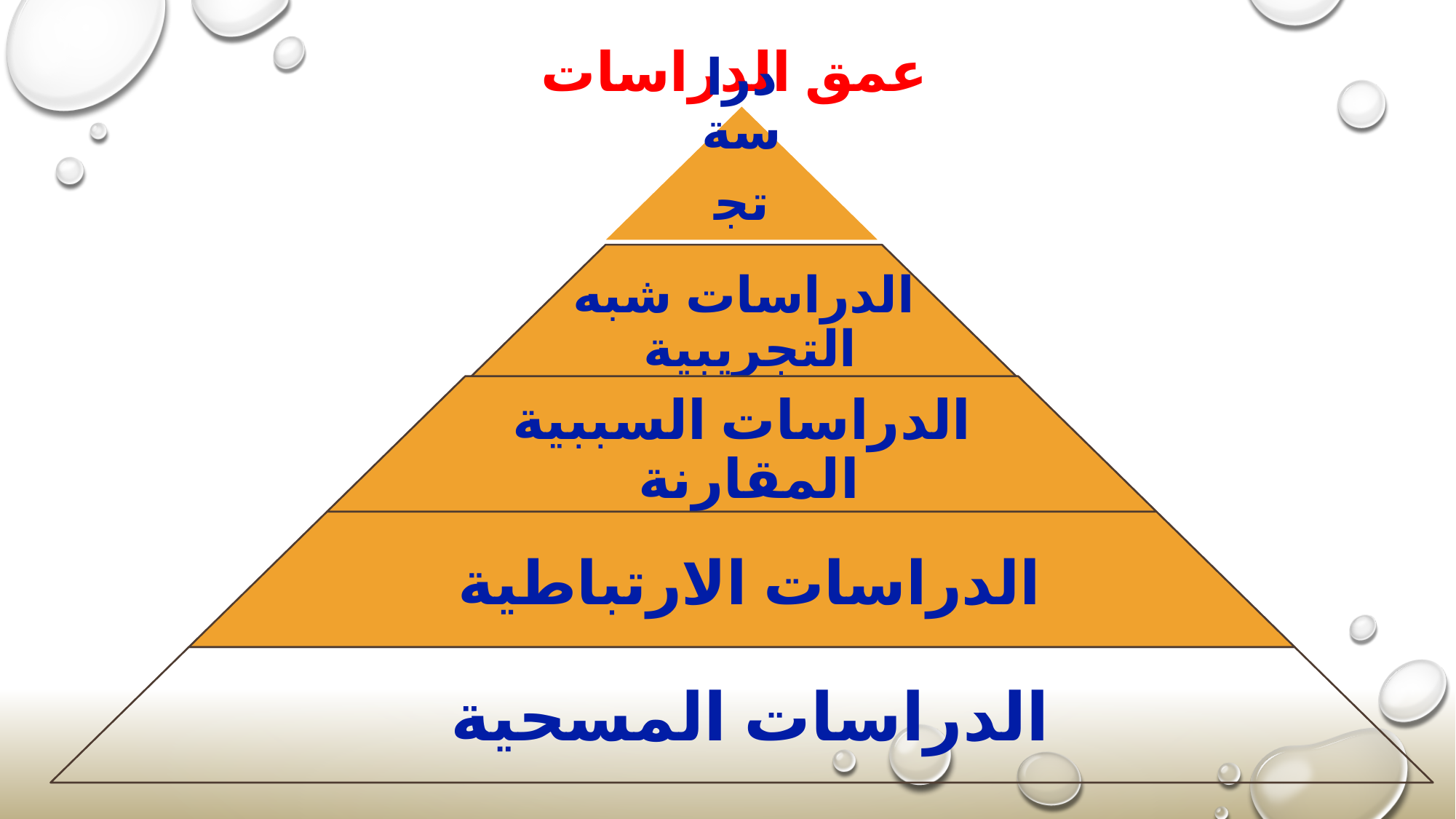

# عمق الدراسات
دراسة
تجريبية
الدراسات شبه التجريبية
الدراسات السببية المقارنة
الدراسات الارتباطية
الدراسات المسحية